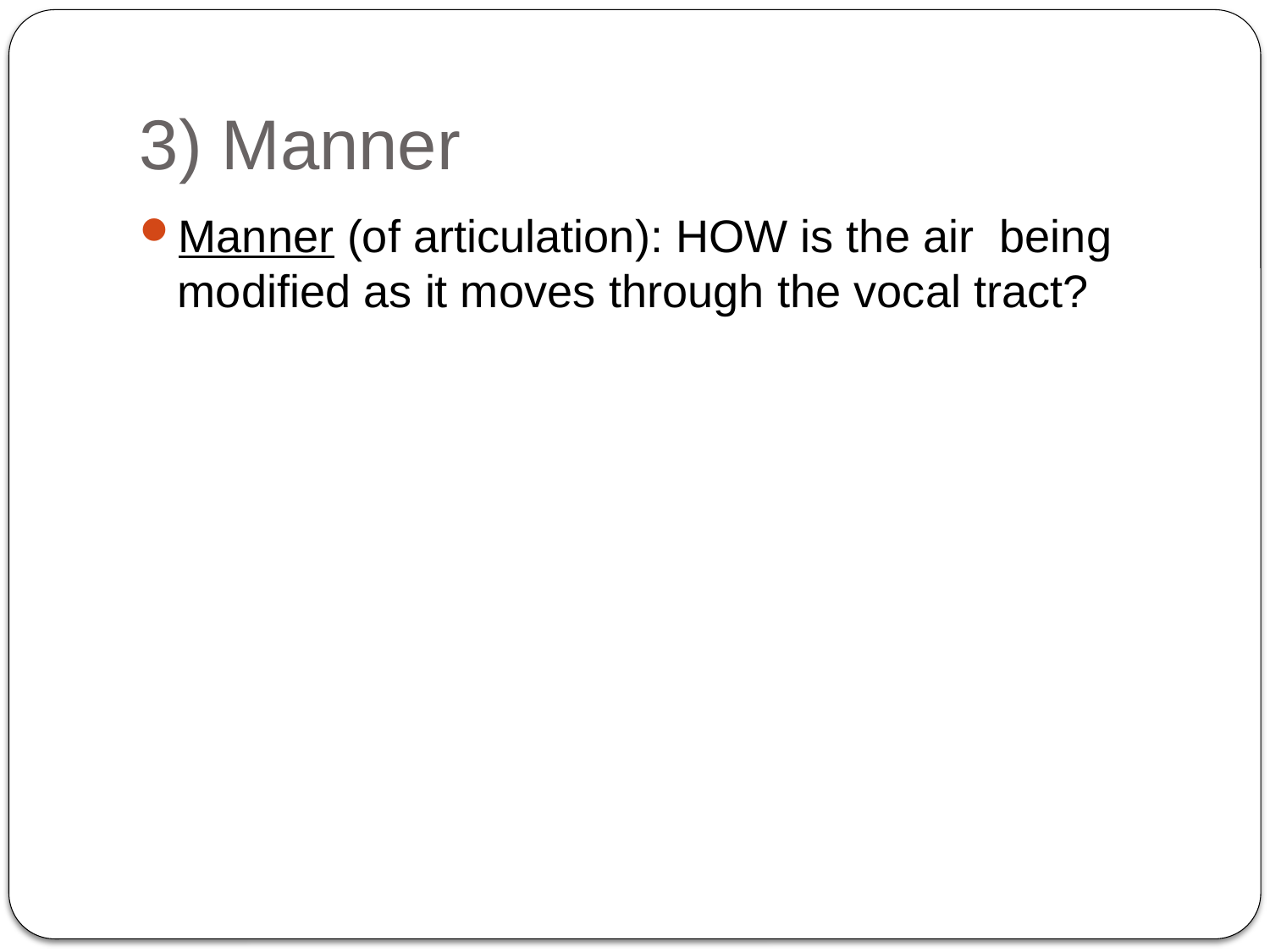

# 3) Manner
Manner (of articulation): HOW is the air  being modified as it moves through the vocal tract?